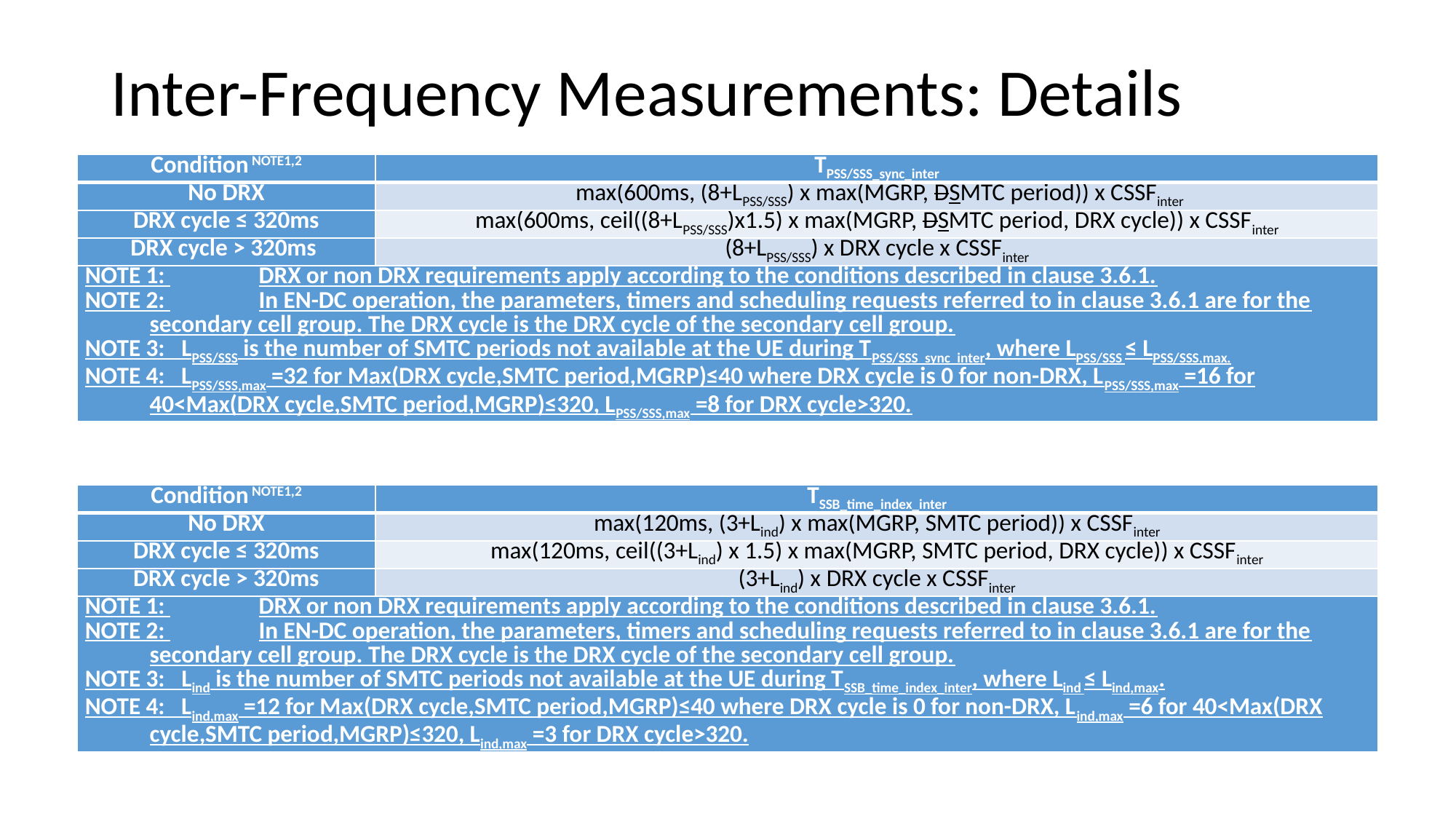

# Inter-Frequency Measurements: Details
| Condition NOTE1,2 | TPSS/SSS\_sync\_inter |
| --- | --- |
| No DRX | max(600ms, (8+LPSS/SSS) x max(MGRP, DSMTC period)) x CSSFinter |
| DRX cycle ≤ 320ms | max(600ms, ceil((8+LPSS/SSS)x1.5) x max(MGRP, DSMTC period, DRX cycle)) x CSSFinter |
| DRX cycle > 320ms | (8+LPSS/SSS) x DRX cycle x CSSFinter |
| NOTE 1: DRX or non DRX requirements apply according to the conditions described in clause 3.6.1. NOTE 2: In EN-DC operation, the parameters, timers and scheduling requests referred to in clause 3.6.1 are for the secondary cell group. The DRX cycle is the DRX cycle of the secondary cell group. NOTE 3:   LPSS/SSS is the number of SMTC periods not available at the UE during TPSS/SSS\_sync\_inter, where LPSS/SSS ≤ LPSS/SSS,max. NOTE 4: LPSS/SSS,max =32 for Max(DRX cycle,SMTC period,MGRP)≤40 where DRX cycle is 0 for non-DRX, LPSS/SSS,max =16 for 40<Max(DRX cycle,SMTC period,MGRP)≤320, LPSS/SSS,max =8 for DRX cycle>320. |  |
| Condition NOTE1,2 | TSSB\_time\_index\_inter |
| --- | --- |
| No DRX | max(120ms, (3+Lind) x max(MGRP, SMTC period)) x CSSFinter |
| DRX cycle ≤ 320ms | max(120ms, ceil((3+Lind) x 1.5) x max(MGRP, SMTC period, DRX cycle)) x CSSFinter |
| DRX cycle > 320ms | (3+Lind) x DRX cycle x CSSFinter |
| NOTE 1: DRX or non DRX requirements apply according to the conditions described in clause 3.6.1. NOTE 2: In EN-DC operation, the parameters, timers and scheduling requests referred to in clause 3.6.1 are for the secondary cell group. The DRX cycle is the DRX cycle of the secondary cell group. NOTE 3:   Lind is the number of SMTC periods not available at the UE during TSSB\_time\_index\_inter, where Lind ≤ Lind,max. NOTE 4: Lind,max =12 for Max(DRX cycle,SMTC period,MGRP)≤40 where DRX cycle is 0 for non-DRX, Lind,max =6 for 40<Max(DRX cycle,SMTC period,MGRP)≤320, Lind,max =3 for DRX cycle>320. |  |